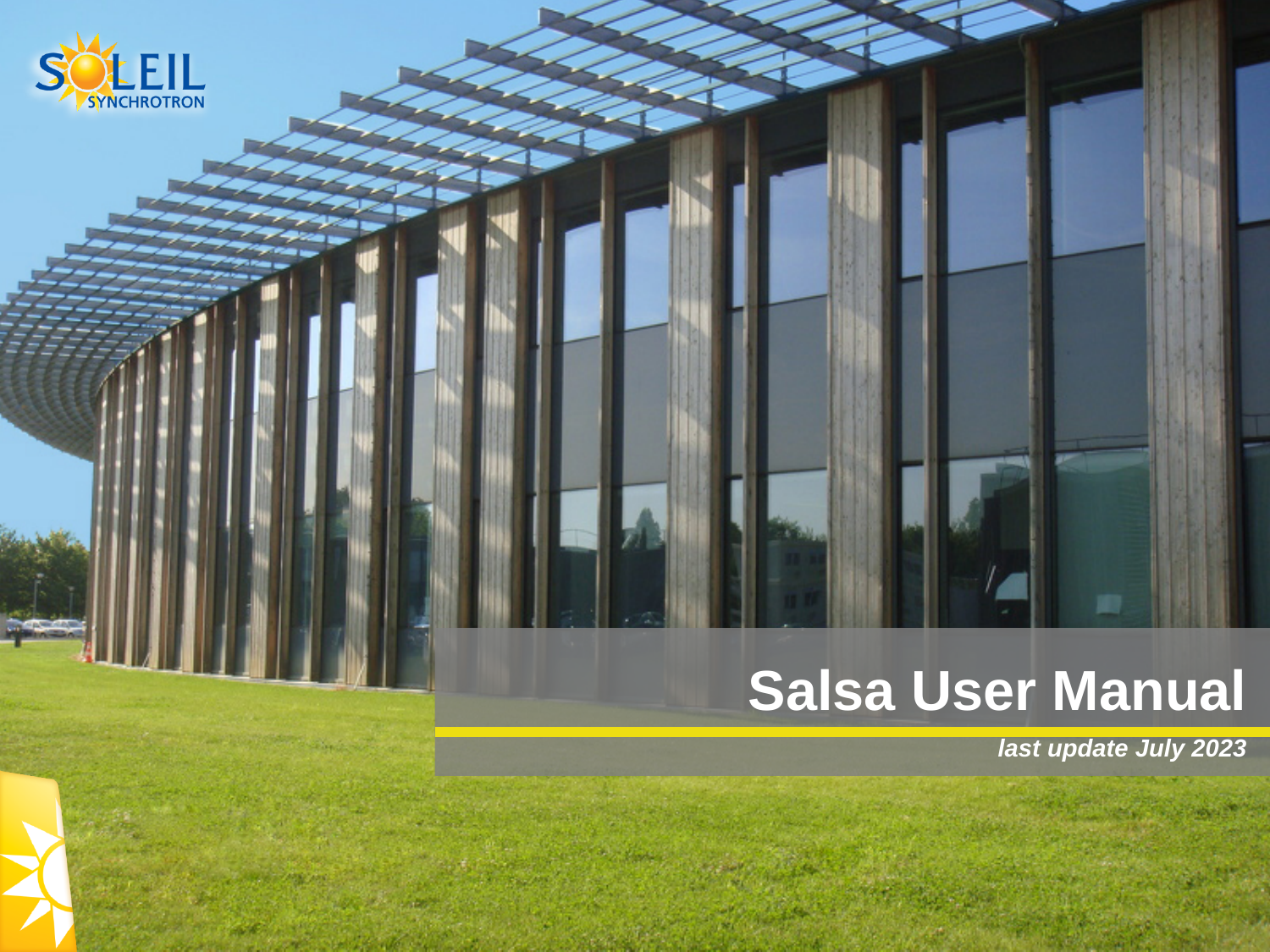

# Salsa User Manual last update July 2023